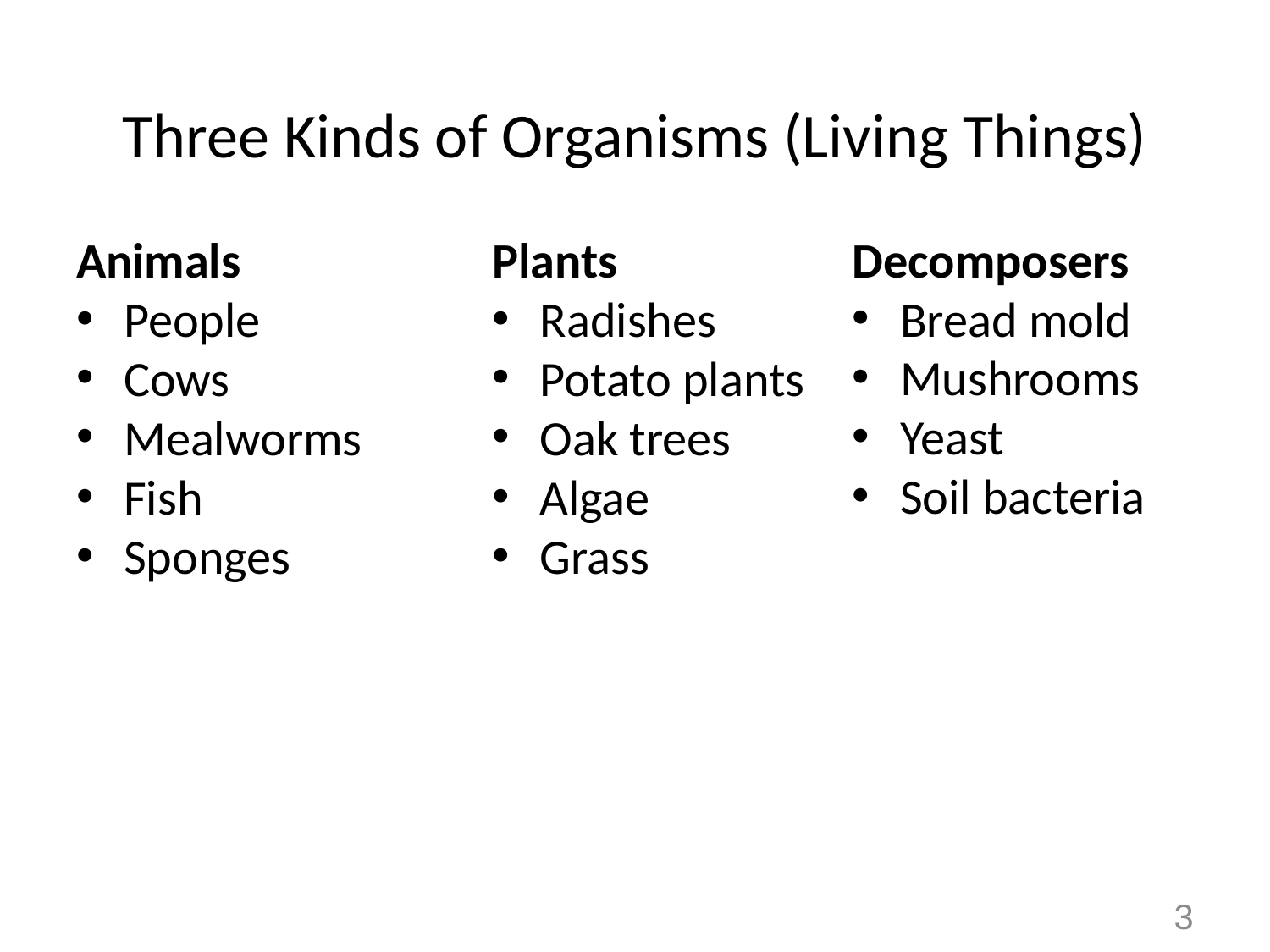

# Three Kinds of Organisms (Living Things)
Plants
Radishes
Potato plants
Oak trees
Algae
Grass
Decomposers
Bread mold
Mushrooms
Yeast
Soil bacteria
Animals
People
Cows
Mealworms
Fish
Sponges
3